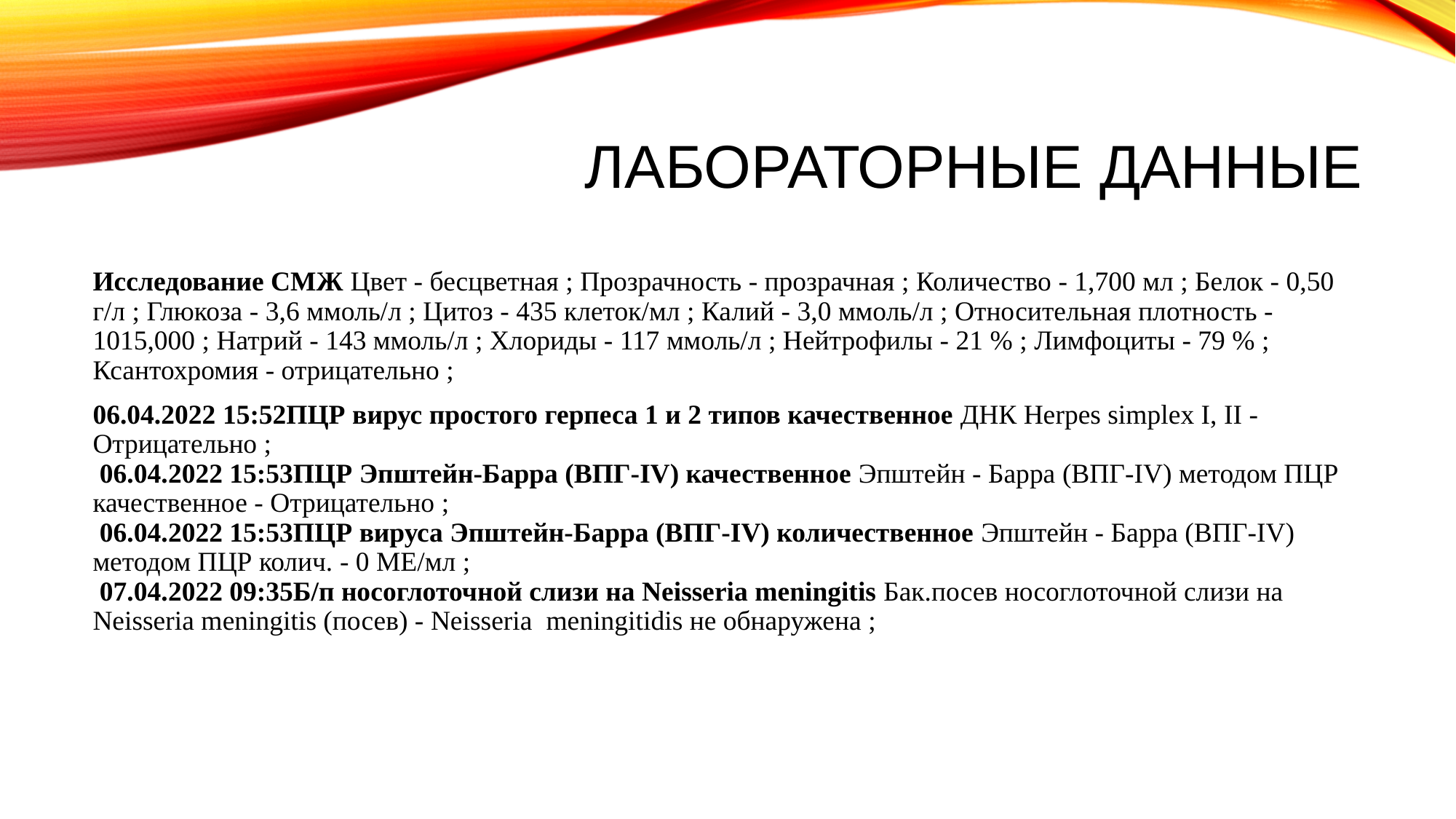

# Лабораторные данные
Исследование СМЖ Цвет - бесцветная ; Прозрачность - прозрачная ; Количество - 1,700 мл ; Белок - 0,50 г/л ; Глюкоза - 3,6 ммоль/л ; Цитоз - 435 клеток/мл ; Калий - 3,0 ммоль/л ; Относительная плотность - 1015,000 ; Натрий - 143 ммоль/л ; Хлориды - 117 ммоль/л ; Нейтрофилы - 21 % ; Лимфоциты - 79 % ; Ксантохромия - отрицательно ;
06.04.2022 15:52ПЦР вирус простого герпеса 1 и 2 типов качественное ДНК Herpes simplex I, II - Отрицательно ;
 06.04.2022 15:53ПЦР Эпштейн-Барра (ВПГ-IV) качественное Эпштейн - Барра (ВПГ-IV) методом ПЦР качественное - Отрицательно ;
 06.04.2022 15:53ПЦР вируса Эпштейн-Барра (ВПГ-IV) количественное Эпштейн - Барра (ВПГ-IV) методом ПЦР колич. - 0 МЕ/мл ;
 07.04.2022 09:35Б/п носоглоточной слизи на Neisseria meningitis Бак.посев носоглоточной слизи на Neisseria meningitis (посев) - Neisseria  meningitidis не обнаружена ;